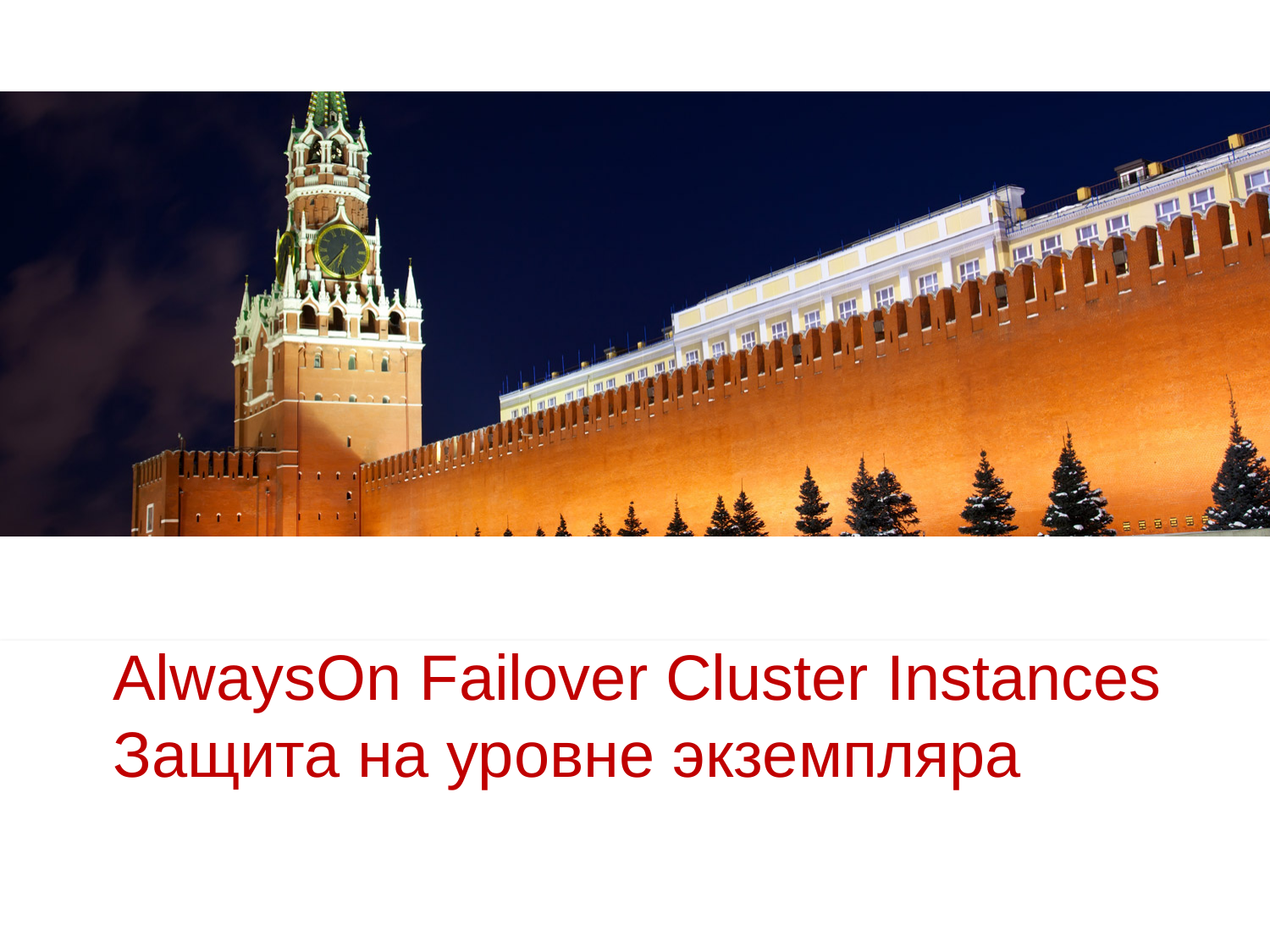

# AlwaysOn Failover Cluster Instances Защита на уровне экземпляра